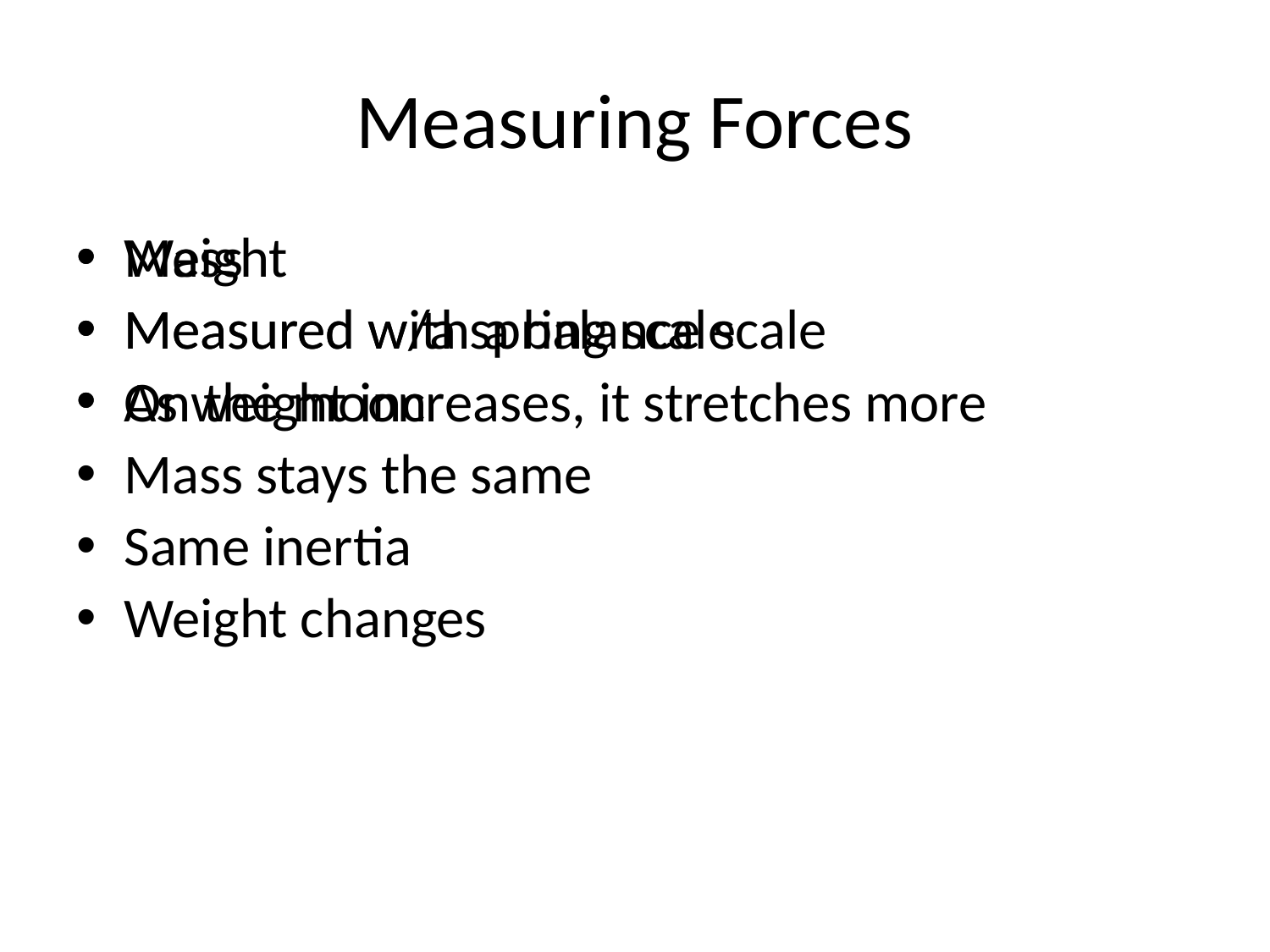

# Measuring Forces
Weight
Measured w/a spring scale
As weight increases, it stretches more

Mass
Measured with a balance scale
On the moon
Mass stays the same
Same inertia
Weight changes